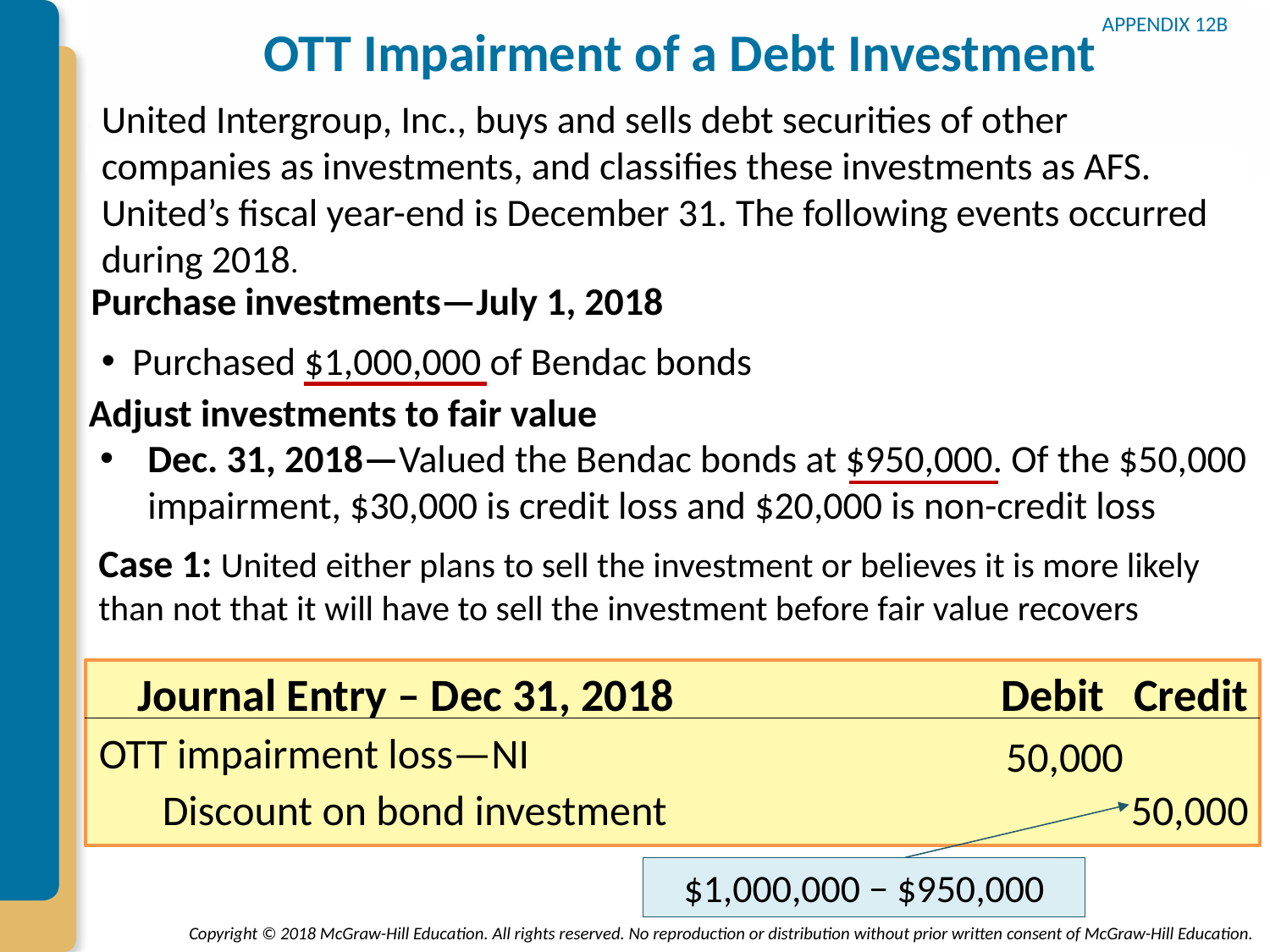

APPENDIX 12B
# OTT Impairment of a Debt Investment
United Intergroup, Inc., buys and sells debt securities of other companies as investments, and classifies these investments as AFS. United’s fiscal year-end is December 31. The following events occurred during 2018.
Purchase investments—July 1, 2018
Purchased $1,000,000 of Bendac bonds
Adjust investments to fair value
Dec. 31, 2018—Valued the Bendac bonds at $950,000. Of the $50,000 impairment, $30,000 is credit loss and $20,000 is non-credit loss
Case 1: United either plans to sell the investment or believes it is more likely than not that it will have to sell the investment before fair value recovers

Journal Entry – Dec 31, 2018
Debit
Credit

OTT impairment loss—NI
50,000
50,000
Discount on bond investment
$1,000,000 − $950,000